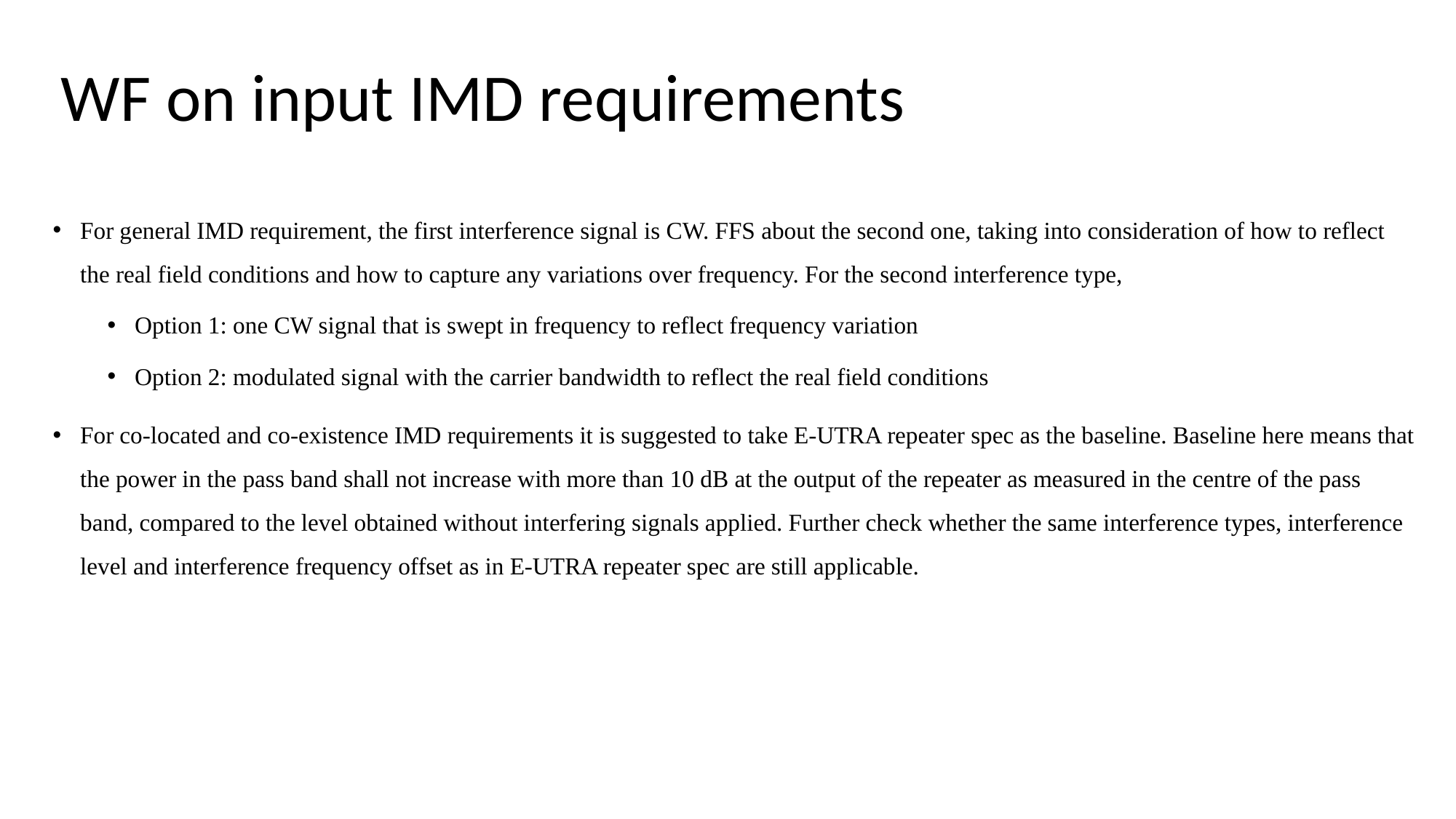

# WF on input IMD requirements
For general IMD requirement, the first interference signal is CW. FFS about the second one, taking into consideration of how to reflect the real field conditions and how to capture any variations over frequency. For the second interference type,
Option 1: one CW signal that is swept in frequency to reflect frequency variation
Option 2: modulated signal with the carrier bandwidth to reflect the real field conditions
For co-located and co-existence IMD requirements it is suggested to take E-UTRA repeater spec as the baseline. Baseline here means that the power in the pass band shall not increase with more than 10 dB at the output of the repeater as measured in the centre of the pass band, compared to the level obtained without interfering signals applied. Further check whether the same interference types, interference level and interference frequency offset as in E-UTRA repeater spec are still applicable.